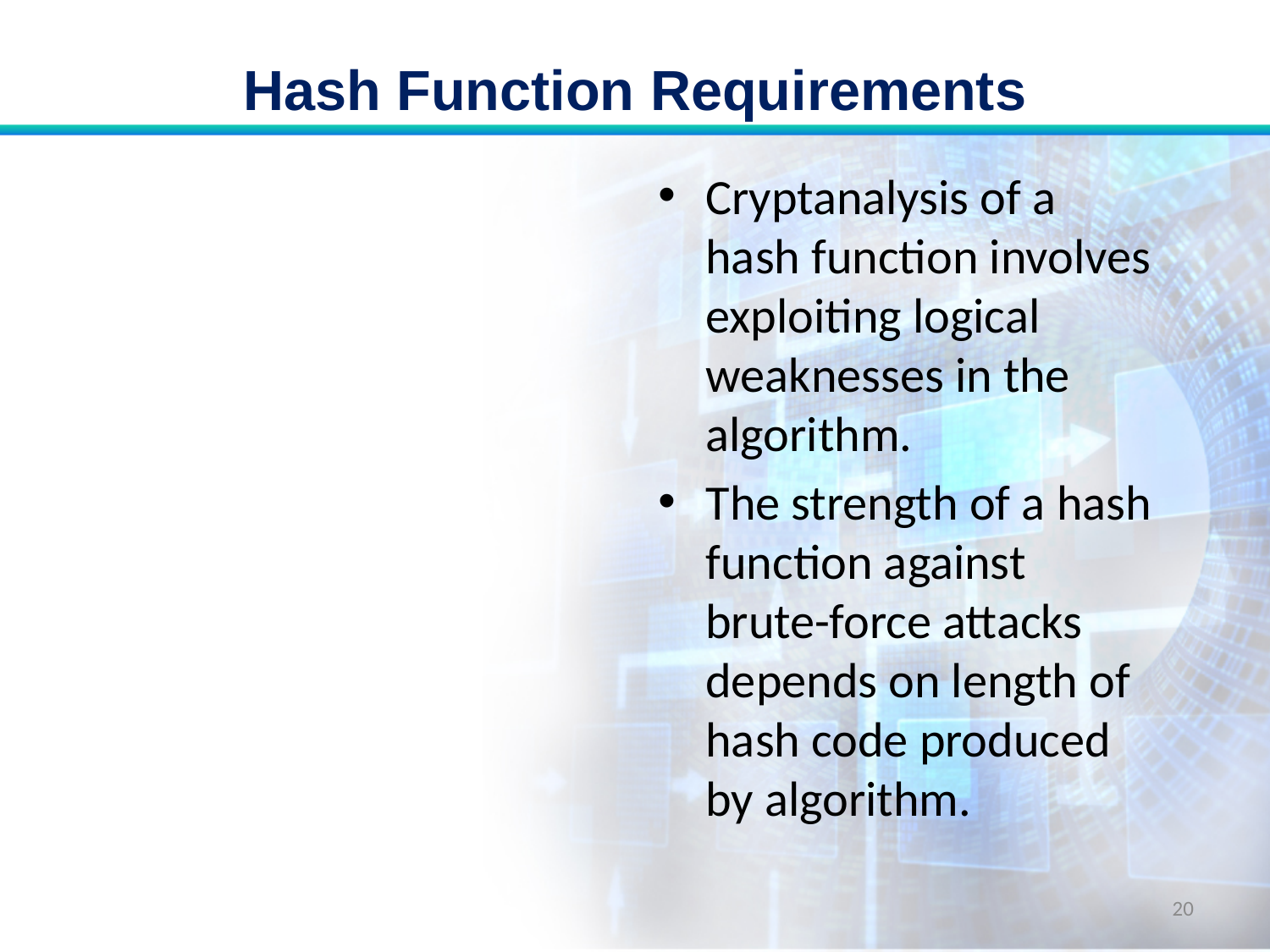

# Hash Function Requirements
Cryptanalysis of a hash function involves exploiting logical weaknesses in the algorithm.
The strength of a hash function against brute-force attacks depends on length of hash code produced by algorithm.
20